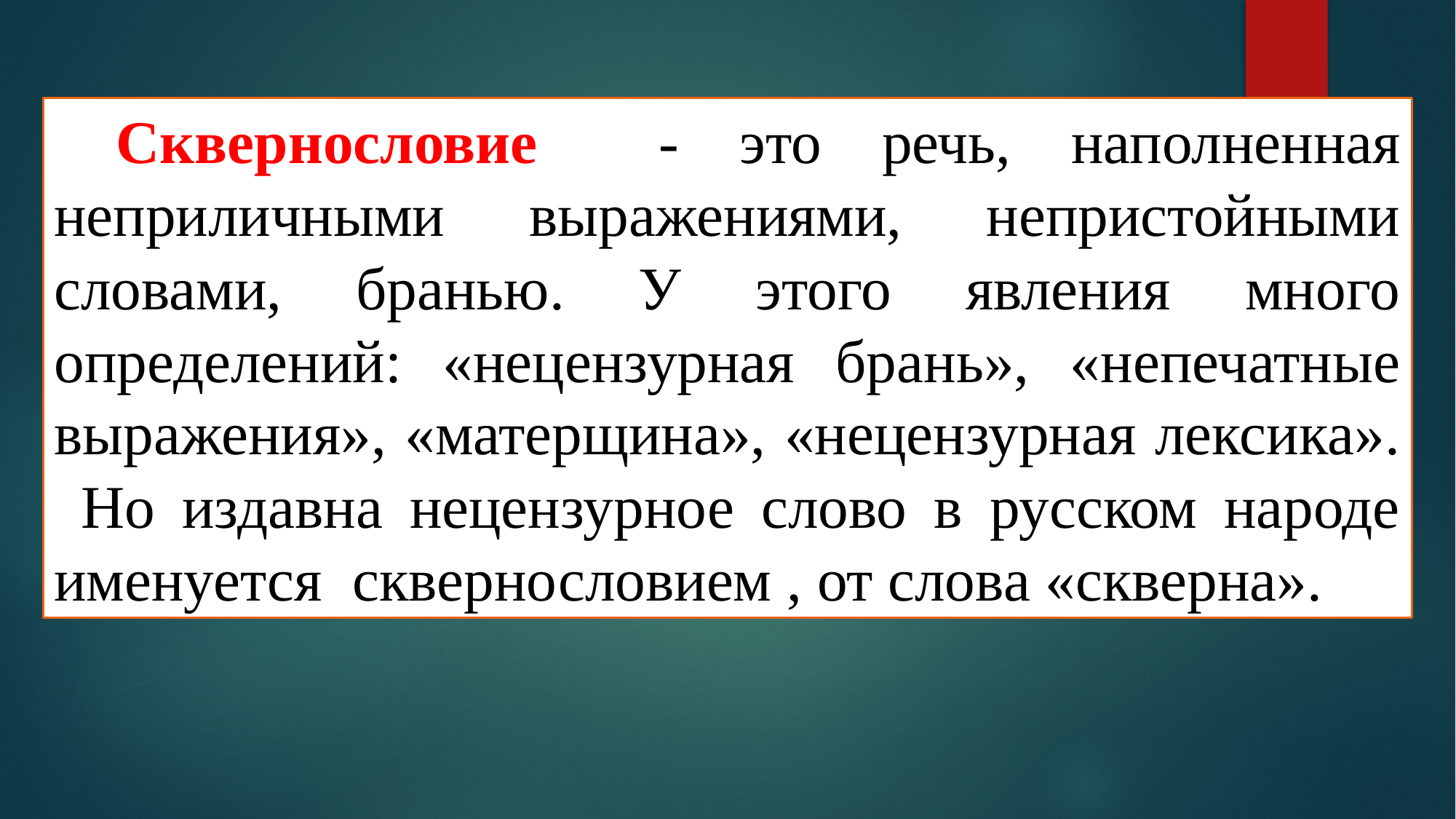

Сквернословие  - это речь, наполненная неприличными выражениями, непристойными словами, бранью. У этого явления много определений: «нецензурная брань», «непечатные выражения», «матерщина», «нецензурная лексика».  Но издавна нецензурное слово в русском народе именуется  сквернословием , от слова «скверна».